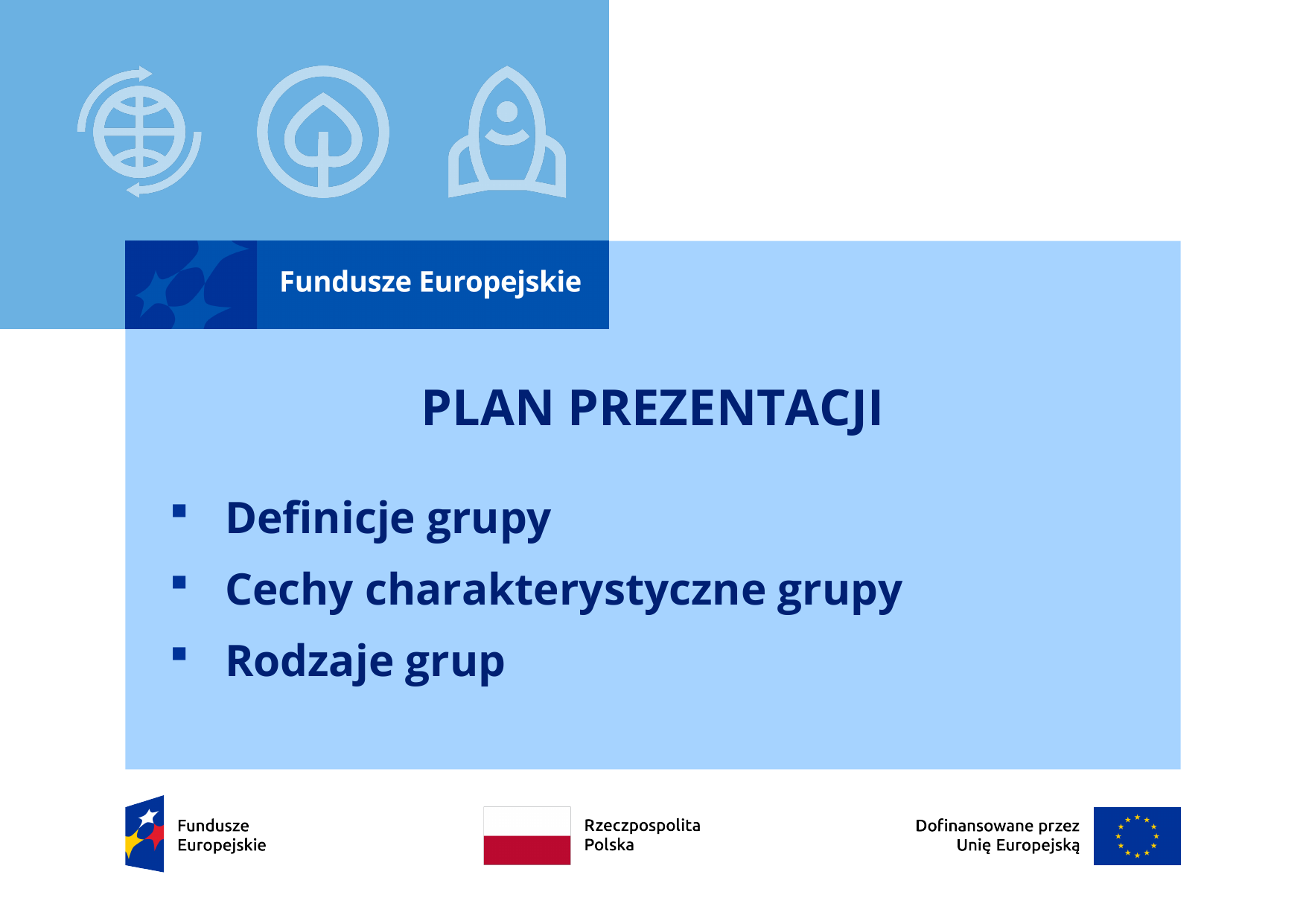

# PLAN PREZENTACJI
Definicje grupy
Cechy charakterystyczne grupy
Rodzaje grup